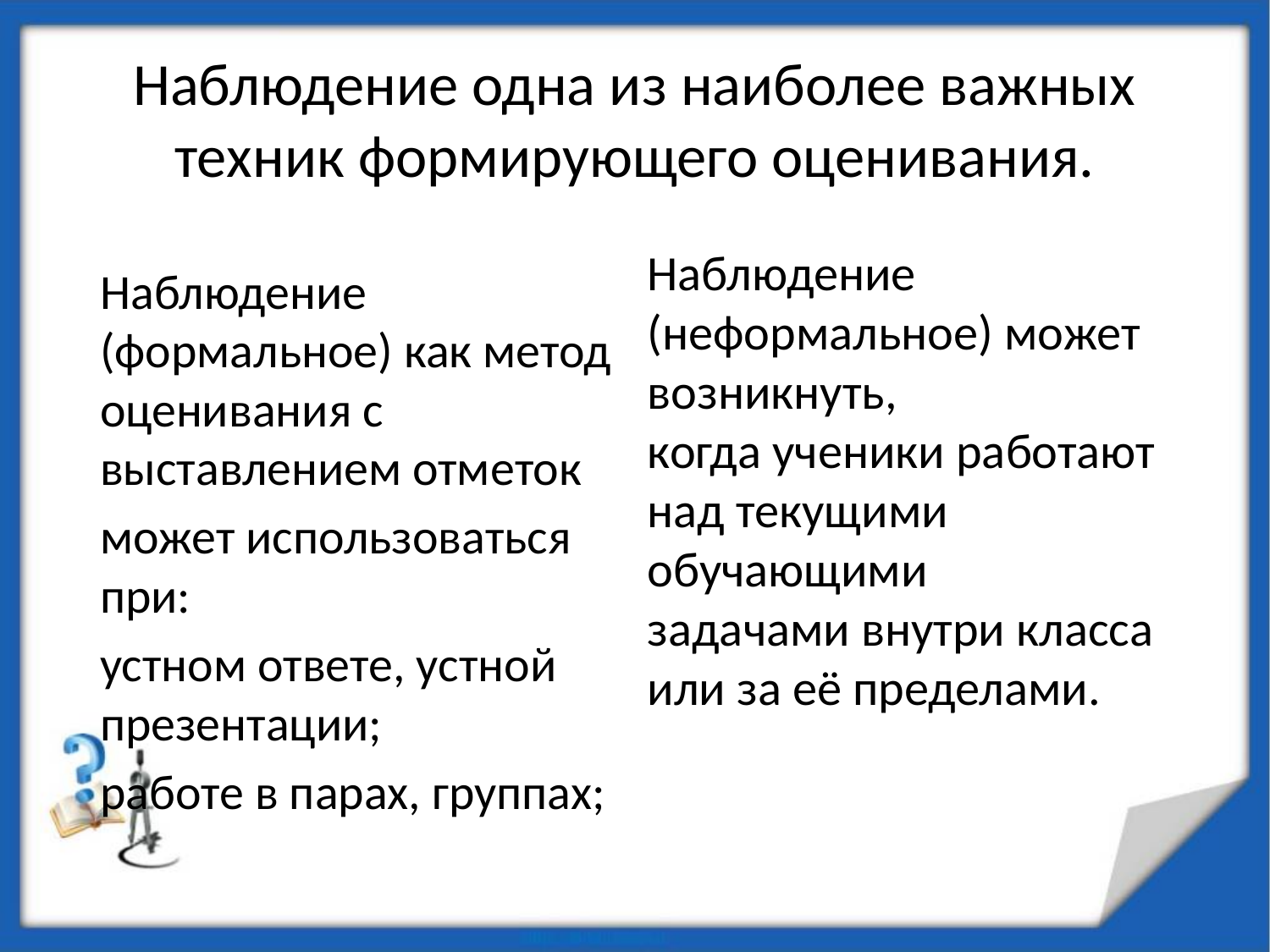

# Наблюдение одна из наиболее важных техник формирующего оценивания.
Наблюдение (неформальное) может возникнуть,
когда ученики работают над текущими обучающими
задачами внутри класса или за её пределами.
Наблюдение (формальное) как метод оценивания с выставлением отметок
может использоваться при:
устном ответе, устной презентации;
работе в парах, группах;